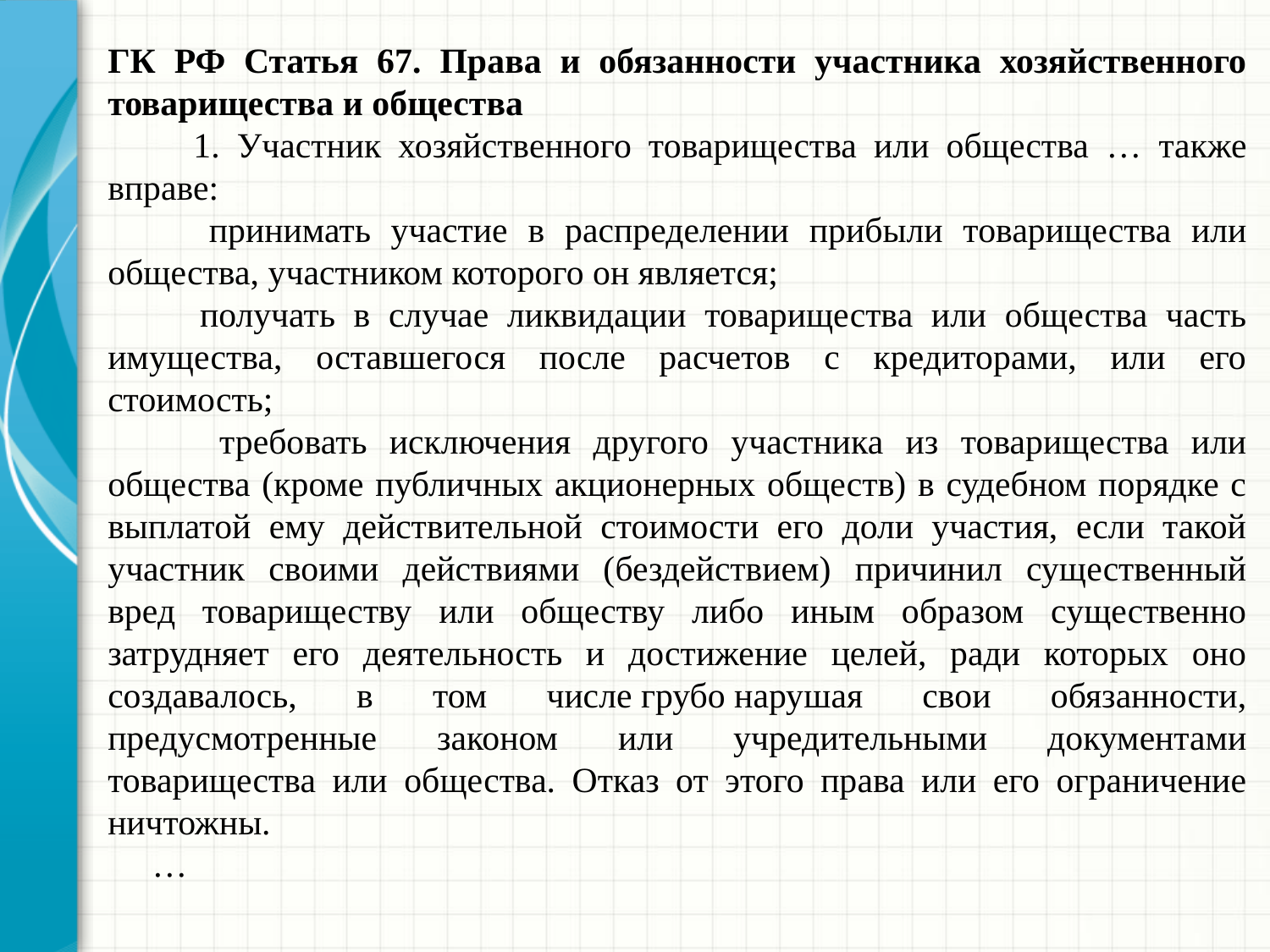

ГК РФ Статья 67. Права и обязанности участника хозяйственного товарищества и общества
     1. Участник хозяйственного товарищества или общества … также вправе:
     принимать участие в распределении прибыли товарищества или общества, участником которого он является;
     получать в случае ликвидации товарищества или общества часть имущества, оставшегося после расчетов с кредиторами, или его стоимость;
     требовать исключения другого участника из товарищества или общества (кроме публичных акционерных обществ) в судебном порядке с выплатой ему действительной стоимости его доли участия, если такой участник своими действиями (бездействием) причинил существенный вред товариществу или обществу либо иным образом существенно затрудняет его деятельность и достижение целей, ради которых оно создавалось, в том числе грубо нарушая свои обязанности, предусмотренные законом или учредительными документами товарищества или общества. Отказ от этого права или его ограничение ничтожны.
     …